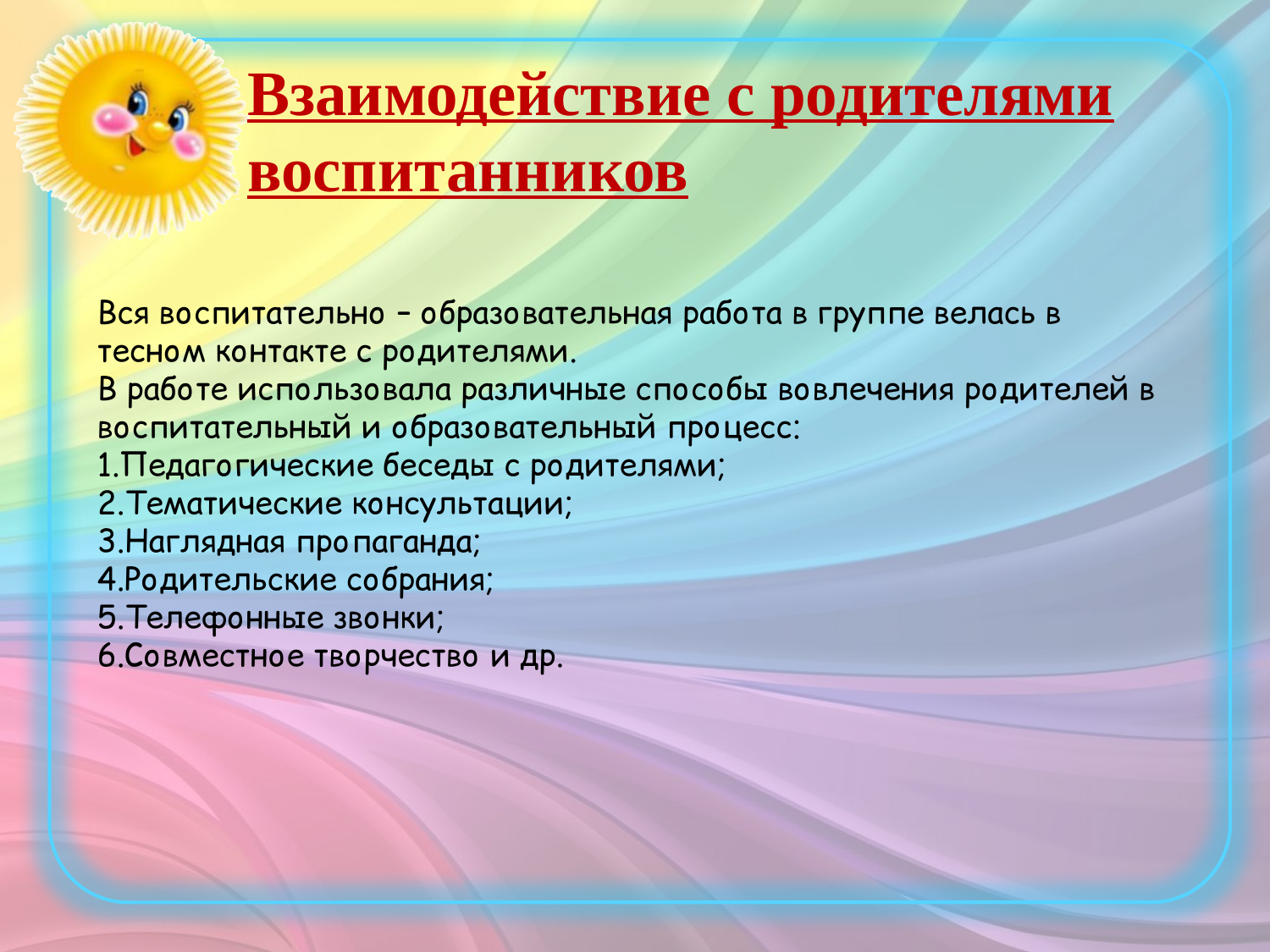

Взаимодействие с родителями воспитанников
Вся воспитательно – образовательная работа в группе велась в тесном контакте с родителями.
В работе использовала различные способы вовлечения родителей в воспитательный и образовательный процесс:
1.Педагогические беседы с родителями;
2.Тематические консультации;
3.Наглядная пропаганда;
4.Родительские собрания;
5.Телефонные звонки;
6.Совместное творчество и др.